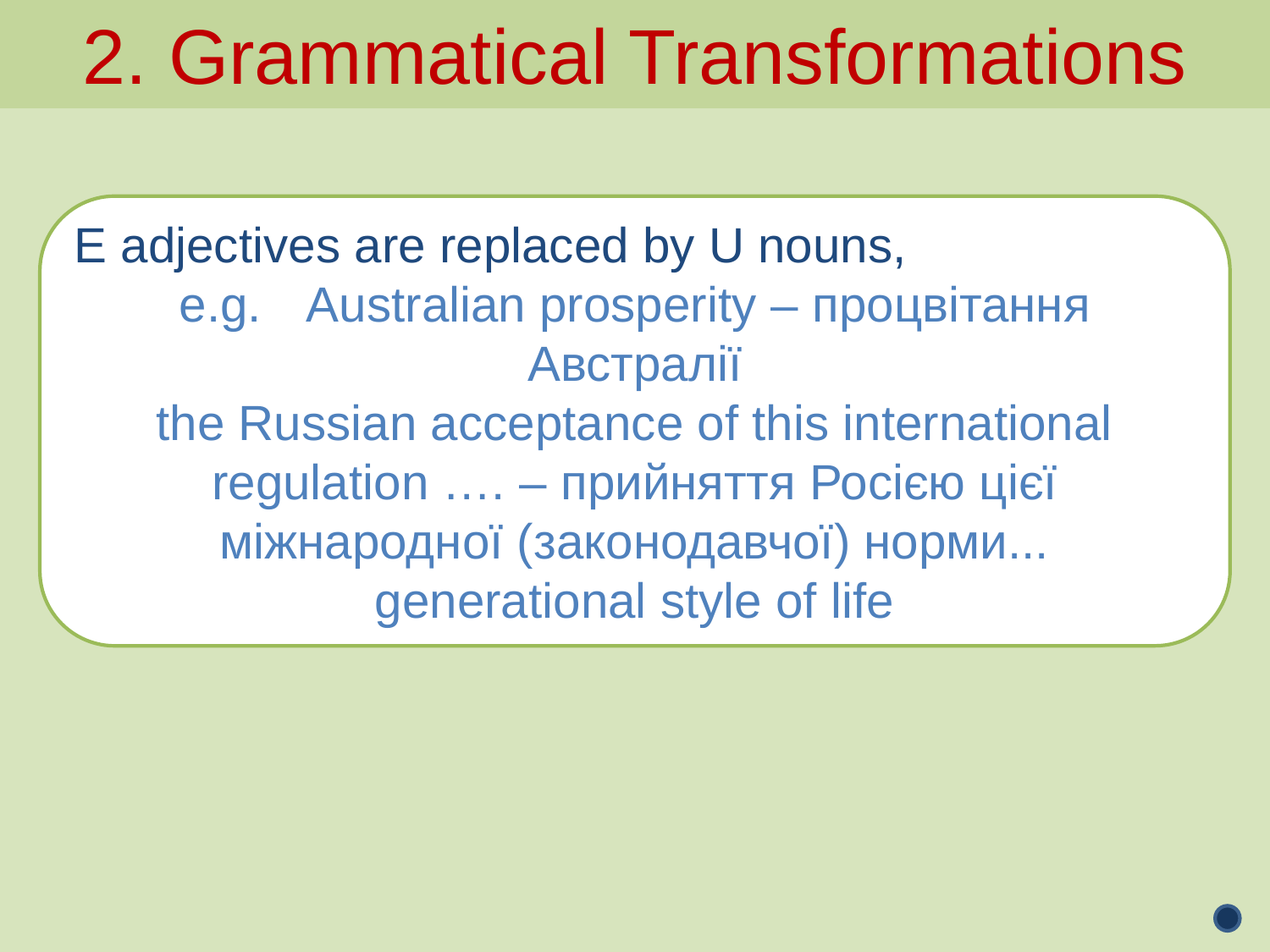

2. Grammatical Transformations
E adjectives are replaced by U nouns,
e.g. 	Australian prosperity – процвітання Австралії
the Russian acceptance of this international regulation …. – прийняття Росією цієї міжнародної (законодавчої) норми...
generational style of life